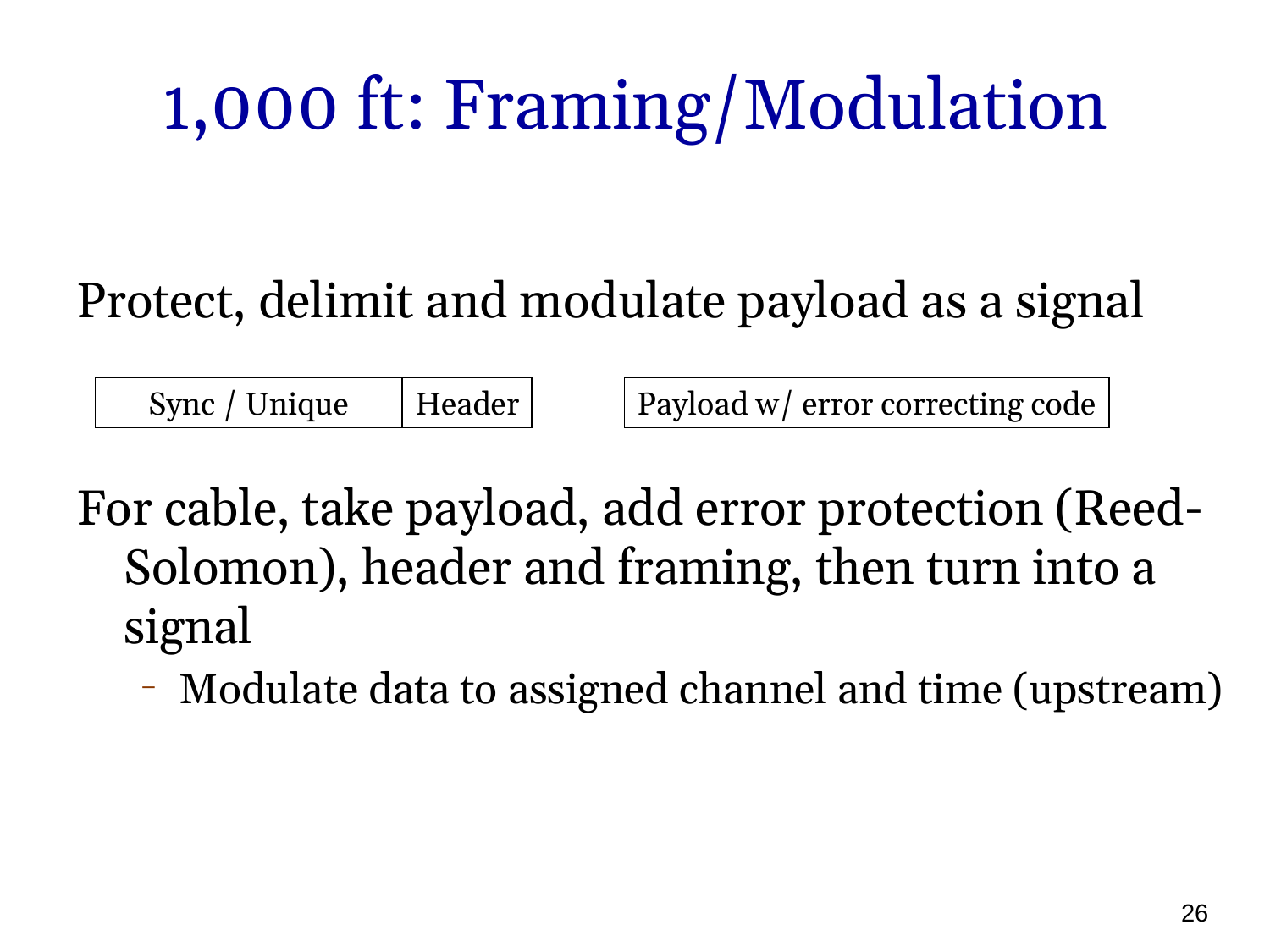

# 1,000 ft: Framing/Modulation
Protect, delimit and modulate payload as a signal

For cable, take payload, add error protection (Reed-Solomon), header and framing, then turn into a signal
Modulate data to assigned channel and time (upstream)
Sync / Unique
Header
Payload w/ error correcting code
 26